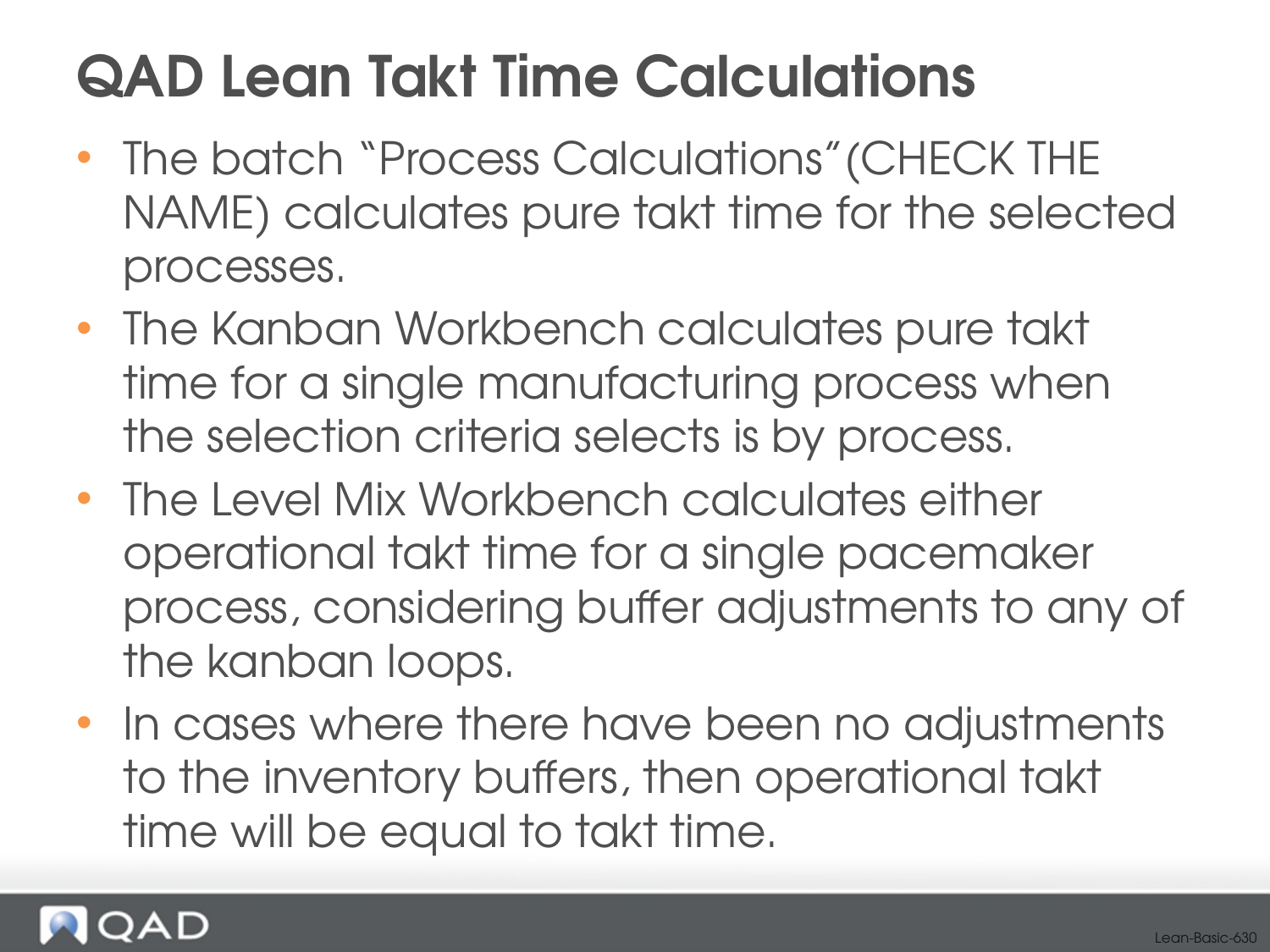

# QAD Lean Takt Time Calculations
The batch “Process Calculations”(CHECK THE NAME) calculates pure takt time for the selected processes.
The Kanban Workbench calculates pure takt time for a single manufacturing process when the selection criteria selects is by process.
The Level Mix Workbench calculates either operational takt time for a single pacemaker process, considering buffer adjustments to any of the kanban loops.
In cases where there have been no adjustments to the inventory buffers, then operational takt time will be equal to takt time.
Lean-Basic-630